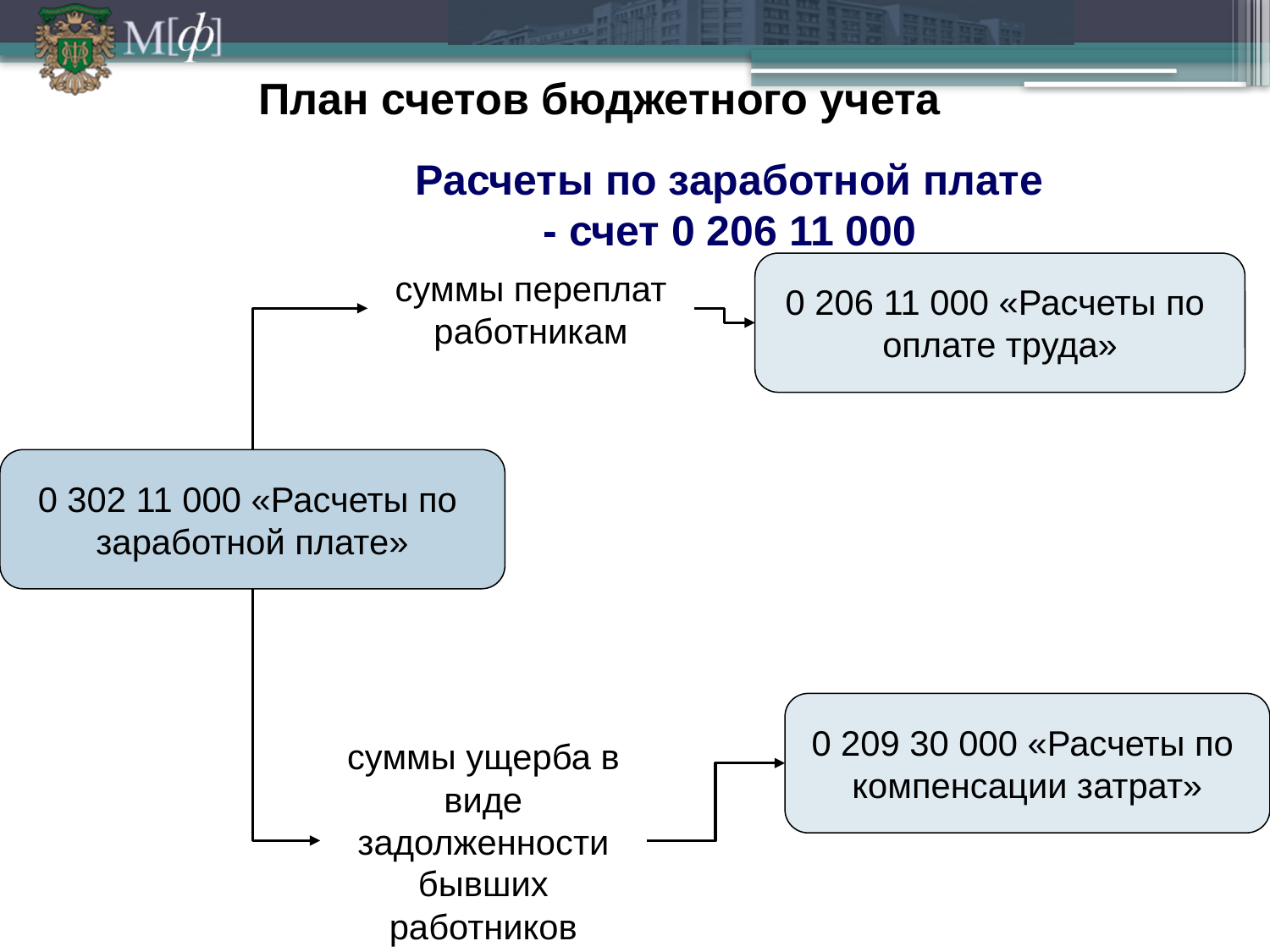

# План счетов бюджетного учета
Расчеты по заработной плате
- счет 0 206 11 000
0 206 11 000 «Расчеты по
оплате труда»
суммы переплат
работникам
0 302 11 000 «Расчеты по
заработной плате»
0 209 30 000 «Расчеты по
компенсации затрат»
суммы ущерба в виде задолженности бывших работников